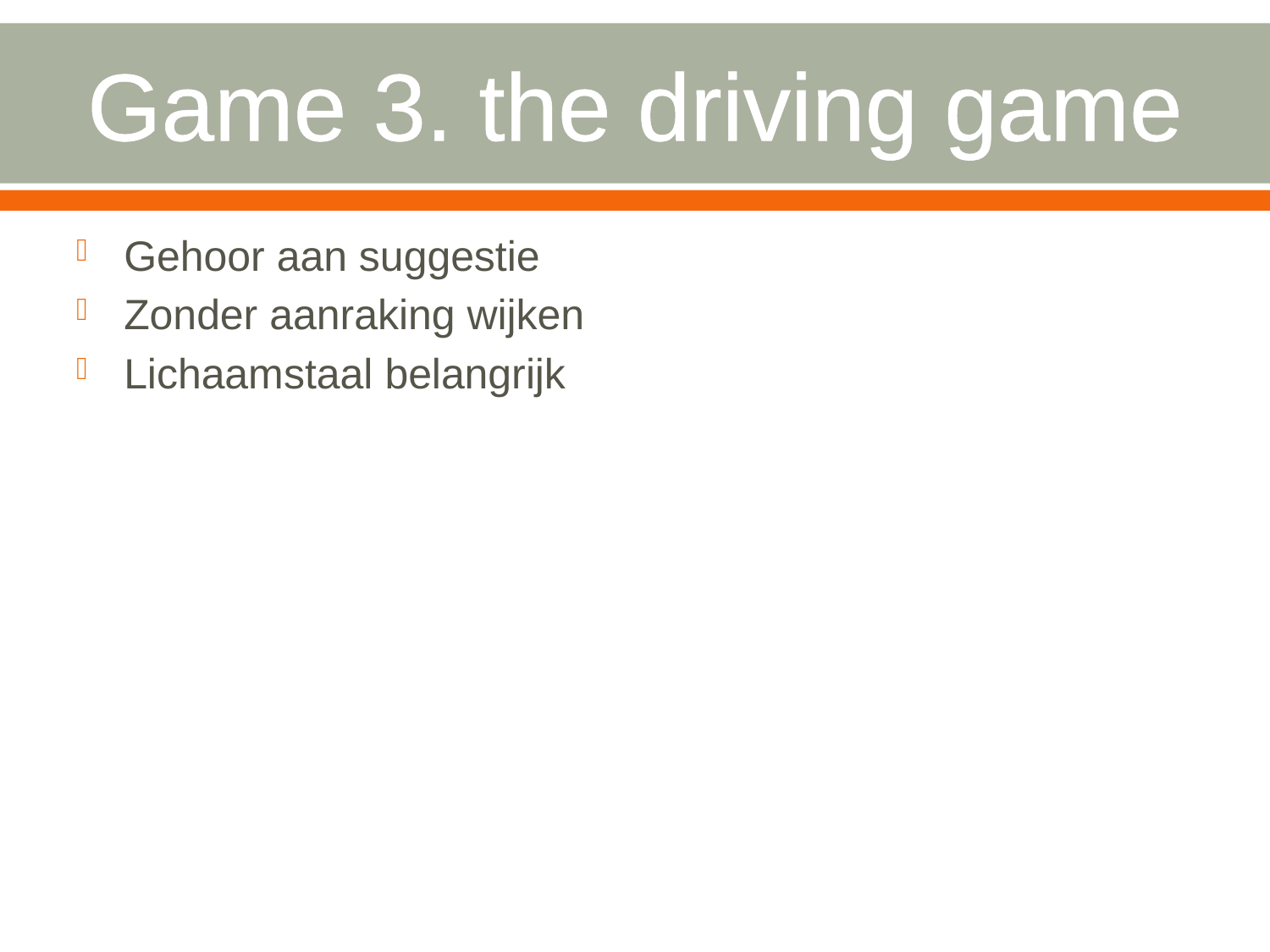

# Game 3. the driving game
Gehoor aan suggestie
Zonder aanraking wijken
Lichaamstaal belangrijk